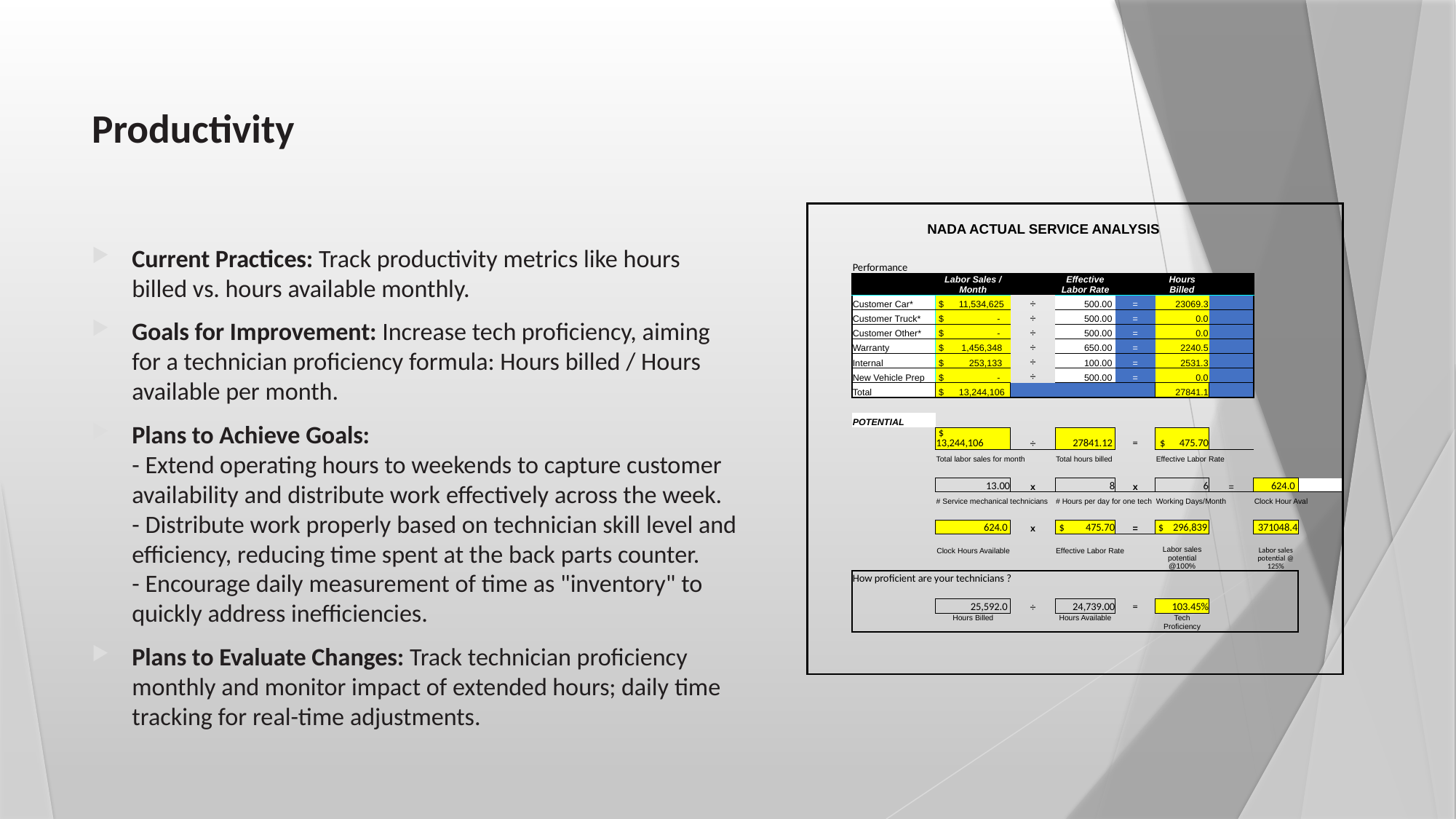

# Productivity

Current Practices: Track productivity metrics like hours billed vs. hours available monthly.
Goals for Improvement: Increase tech proficiency, aiming for a technician proficiency formula: Hours billed / Hours available per month.
Plans to Achieve Goals:
- Extend operating hours to weekends to capture customer availability and distribute work effectively across the week.
- Distribute work properly based on technician skill level and efficiency, reducing time spent at the back parts counter.
- Encourage daily measurement of time as "inventory" to quickly address inefficiencies.
Plans to Evaluate Changes: Track technician proficiency monthly and monitor impact of extended hours; daily time tracking for real-time adjustments.
|  |  |  |  |  |  |  |  |  |  |
| --- | --- | --- | --- | --- | --- | --- | --- | --- | --- |
|  | NADA ACTUAL SERVICE ANALYSIS |  |  |  |  |  |  |  |  |
|  | Performance |  |  |  |  |  |  |  |  |
|  |  | Labor Sales / Month |  | Effective Labor Rate |  | Hours Billed |  |  |  |
|  | Customer Car\* | $ 11,534,625 | ÷ | 500.00 | = | 23069.3 |  |  |  |
|  | Customer Truck\* | $ - | ÷ | 500.00 | = | 0.0 |  |  |  |
|  | Customer Other\* | $ - | ÷ | 500.00 | = | 0.0 |  |  |  |
|  | Warranty | $ 1,456,348 | ÷ | 650.00 | = | 2240.5 |  |  |  |
|  | Internal | $ 253,133 | ÷ | 100.00 | = | 2531.3 |  |  |  |
|  | New Vehicle Prep | $ - | ÷ | 500.00 | = | 0.0 |  |  |  |
|  | Total | $ 13,244,106 |  |  |  | 27841.1 |  |  |  |
|  |  |  |  |  |  |  |  |  |  |
|  | POTENTIAL |  |  |  |  |  |  |  |  |
|  |  | $ 13,244,106 | ÷ | 27841.12 | = | $ 475.70 |  |  |  |
|  |  | Total labor sales for month |  | Total hours billed |  | Effective Labor Rate |  |  |  |
|  |  |  |  |  |  |  |  |  |  |
|  |  | 13.00 | x | 8 | x | 6 | = | 624.0 |  |
|  |  | # Service mechanical technicians |  | # Hours per day for one tech |  | Working Days/Month |  | Clock Hour Aval |  |
|  |  |  |  |  |  |  |  |  |  |
|  |  | 624.0 | x | $ 475.70 | = | $ 296,839 |  | 371048.4 |  |
|  |  | Clock Hours Available |  | Effective Labor Rate |  | Labor sales potential @100% |  | Labor sales potential @ 125% |  |
|  |  |  |  |  |  |  |  |  |  |
|  | How proficient are your technicians ? |  |  |  |  |  |  |  |  |
|  |  |  |  |  |  |  |  |  |  |
|  |  | 25,592.0 | ÷ | 24,739.00 | = | 103.45% |  |  |  |
|  |  | Hours Billed |  | Hours Available |  | Tech Proficiency |  |  |  |
|  |  |  |  |  |  |  |  |  |  |
|  |  |  |  |  |  |  |  |  |  |
|  |  |  |  |  |  |  |  |  |  |